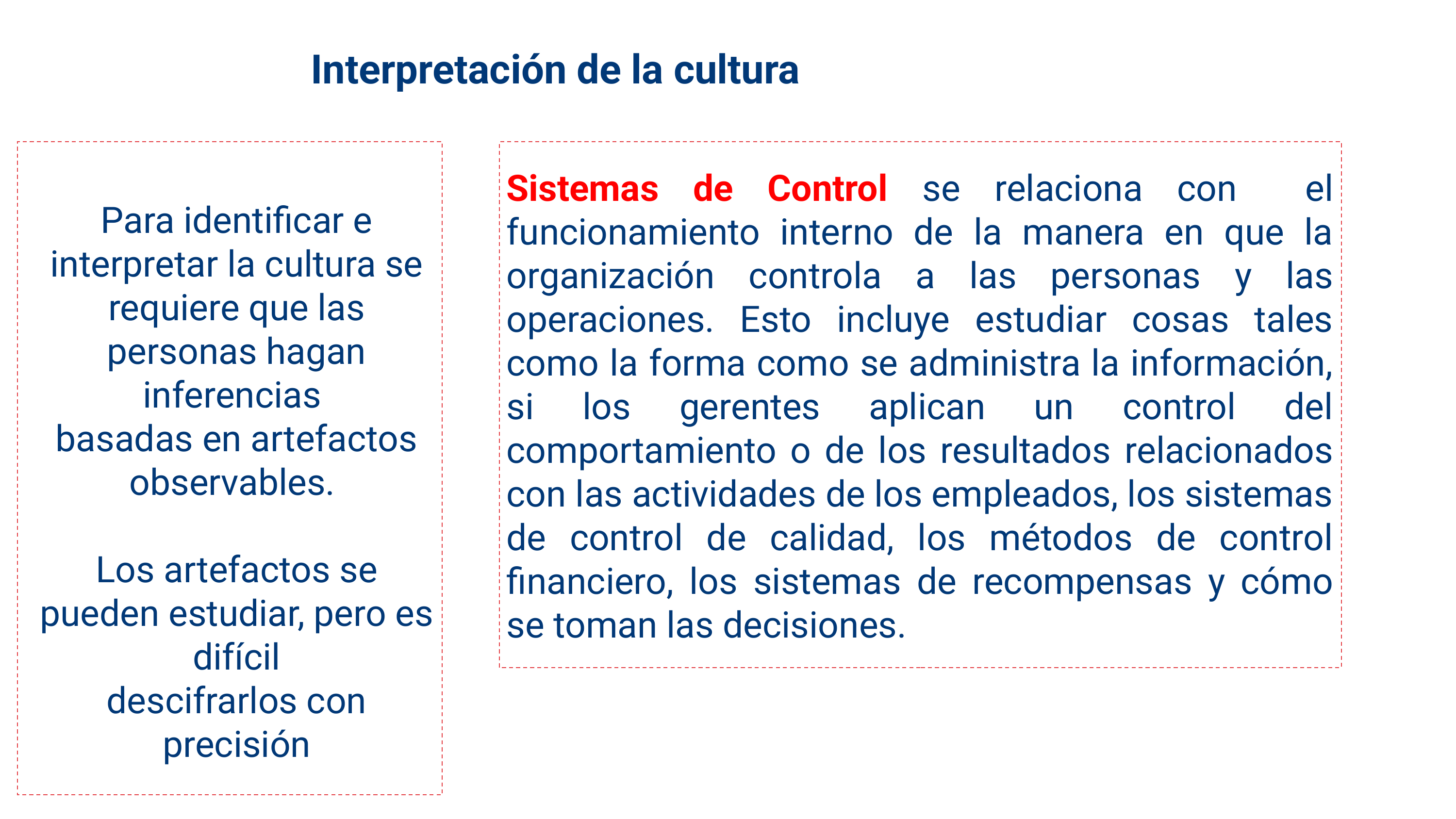

# Interpretación de la cultura

Sistemas de Control se relaciona con  el funcionamiento interno de la manera en que la organización controla a las personas y las operaciones. Esto incluye estudiar cosas tales como la forma como se administra la información, si los gerentes aplican un control del comportamiento o de los resultados relacionados con las actividades de los empleados, los sistemas de control de calidad, los métodos de control financiero, los sistemas de recompensas y cómo se toman las decisiones.
Para identificar e interpretar la cultura se requiere que las personas hagan inferencias
basadas en artefactos observables.

Los artefactos se pueden estudiar, pero es difícil
descifrarlos con precisión